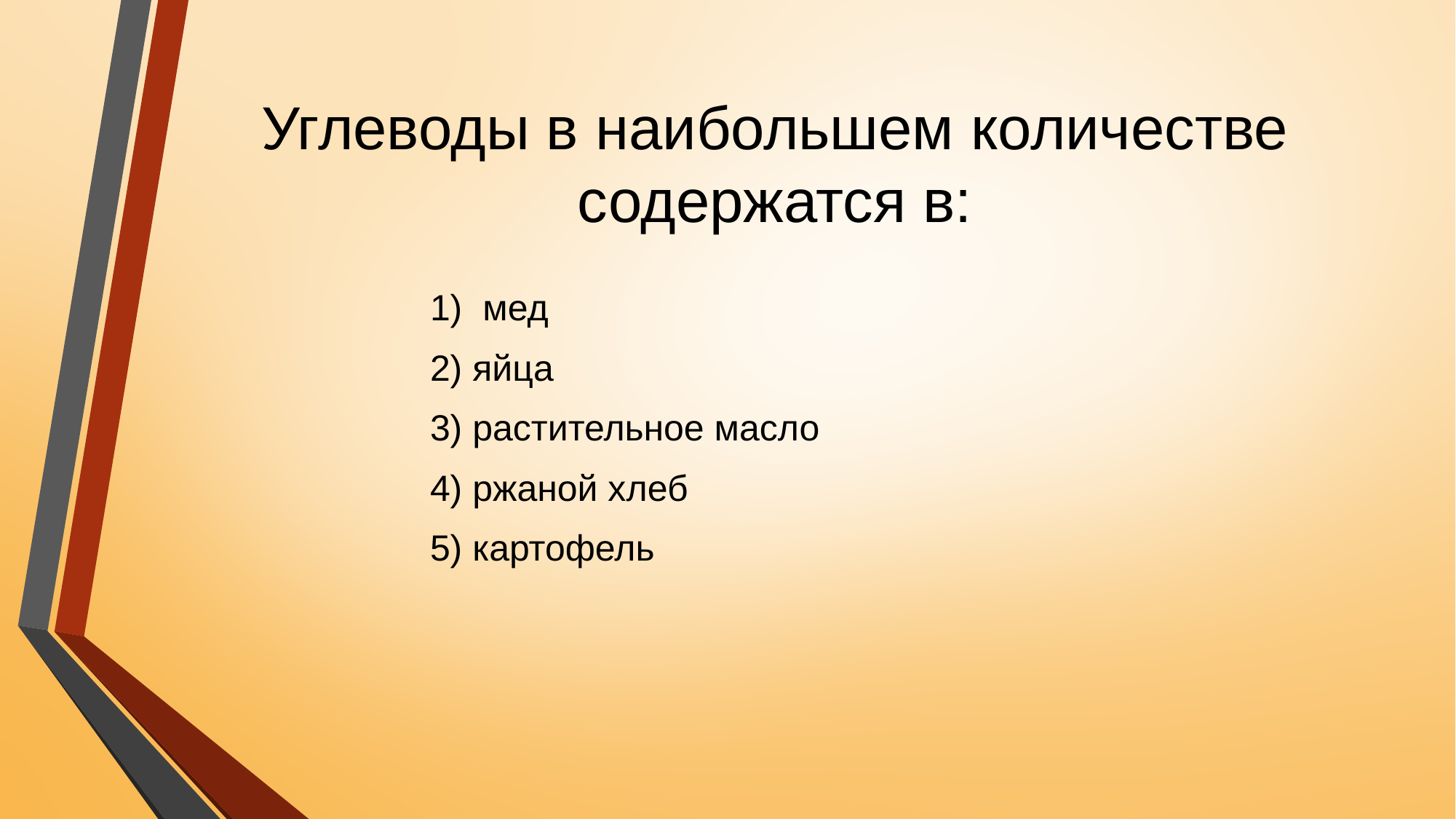

# Углеводы в наибольшем количестве содержатся в:
1)  мед
2) яйца
3) растительное масло
4) ржаной хлеб
5) картофель